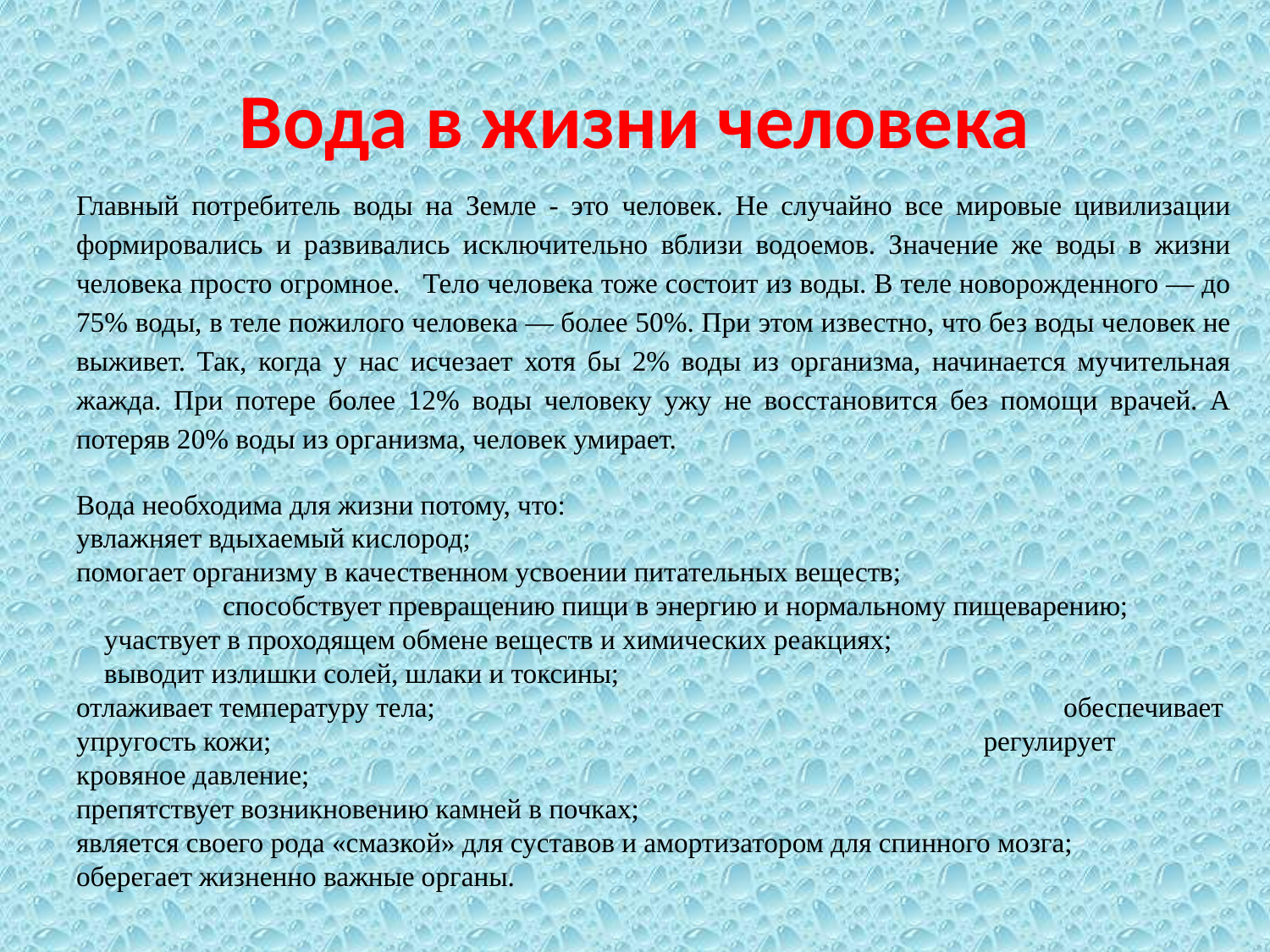

# Вода в жизни человека
Главный потребитель воды на Земле - это человек. Не случайно все мировые цивилизации формировались и развивались исключительно вблизи водоемов. Значение же воды в жизни человека просто огромное.   Тело человека тоже состоит из воды. В теле новорожденного — до 75% воды, в теле пожилого человека — более 50%. При этом известно, что без воды человек не выживет. Так, когда у нас исчезает хотя бы 2% воды из организма, начинается мучительная жажда. При потере более 12% воды человеку ужу не восстановится без помощи врачей. А потеряв 20% воды из организма, человек умирает.
Вода необходима для жизни потому, что:                                                                                         увлажняет вдыхаемый кислород;                                                                                                             помогает организму в качественном усвоении питательных веществ;                                                                     способствует превращению пищи в энергию и нормальному пищеварению;                   участвует в проходящем обмене веществ и химических реакциях;                                                     выводит излишки солей, шлаки и токсины;                                                                               отлаживает температуру тела;                                                                                          обеспечивает упругость кожи;                                                                                                      регулирует кровяное давление;                                                                                                                           препятствует возникновению камней в почках;                                                                                     является своего рода «смазкой» для суставов и амортизатором для спинного мозга;                  оберегает жизненно важные органы.